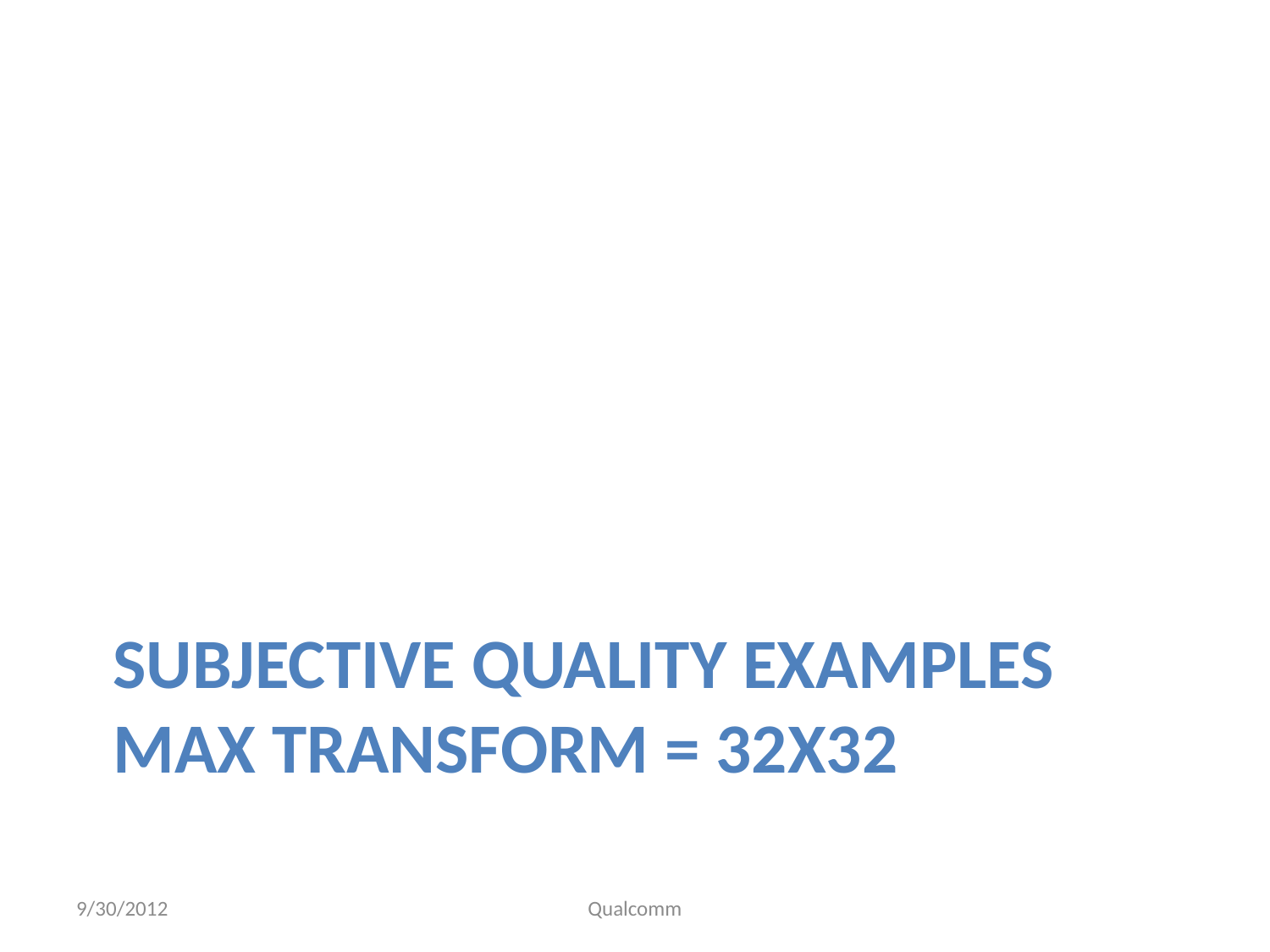

# Subjective quality Examples Max transform = 32x32
9/30/2012
Qualcomm